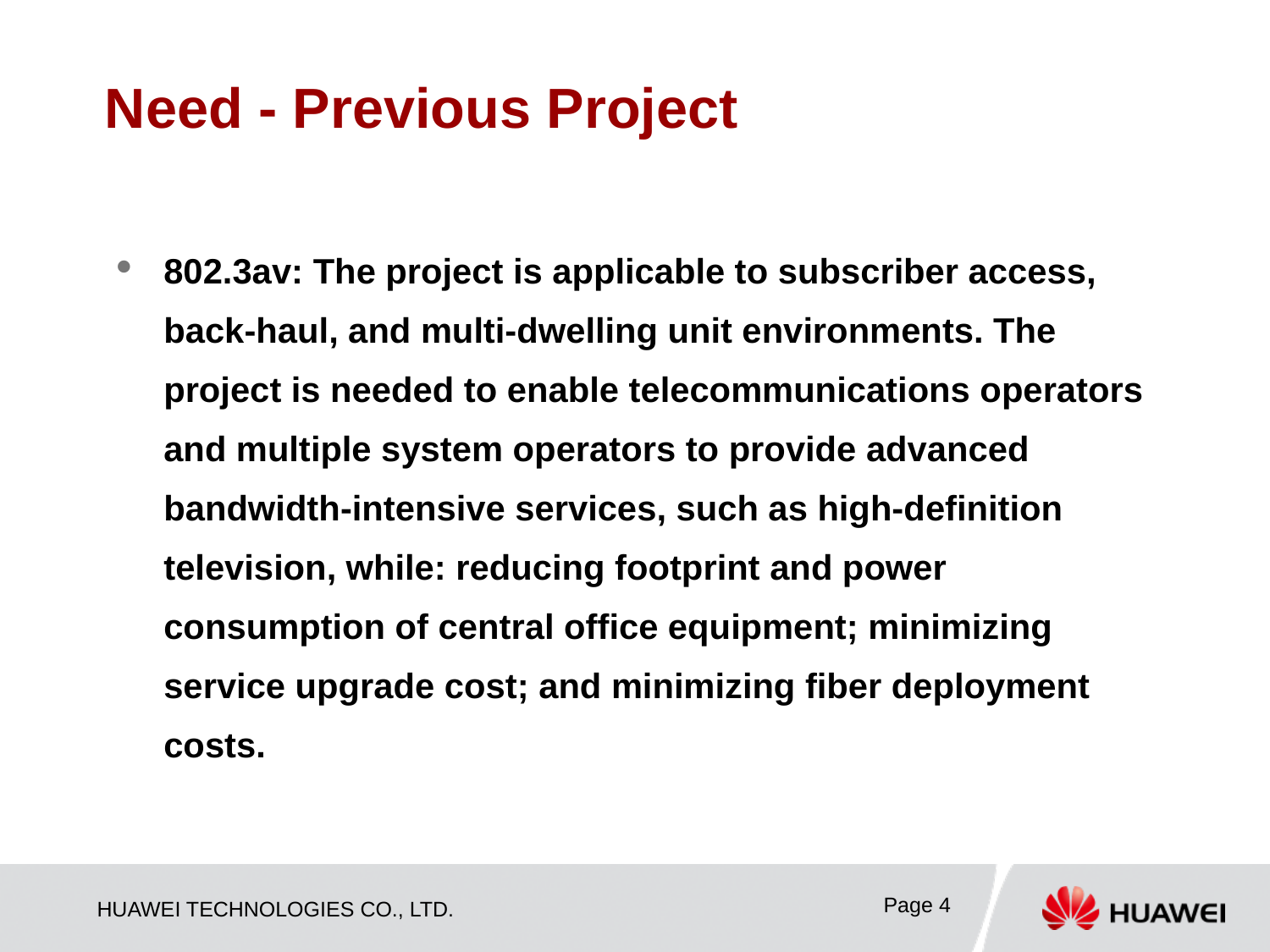

# Need - Previous Project
802.3av: The project is applicable to subscriber access, back-haul, and multi-dwelling unit environments. The project is needed to enable telecommunications operators and multiple system operators to provide advanced bandwidth-intensive services, such as high-definition television, while: reducing footprint and power consumption of central office equipment; minimizing service upgrade cost; and minimizing fiber deployment costs.